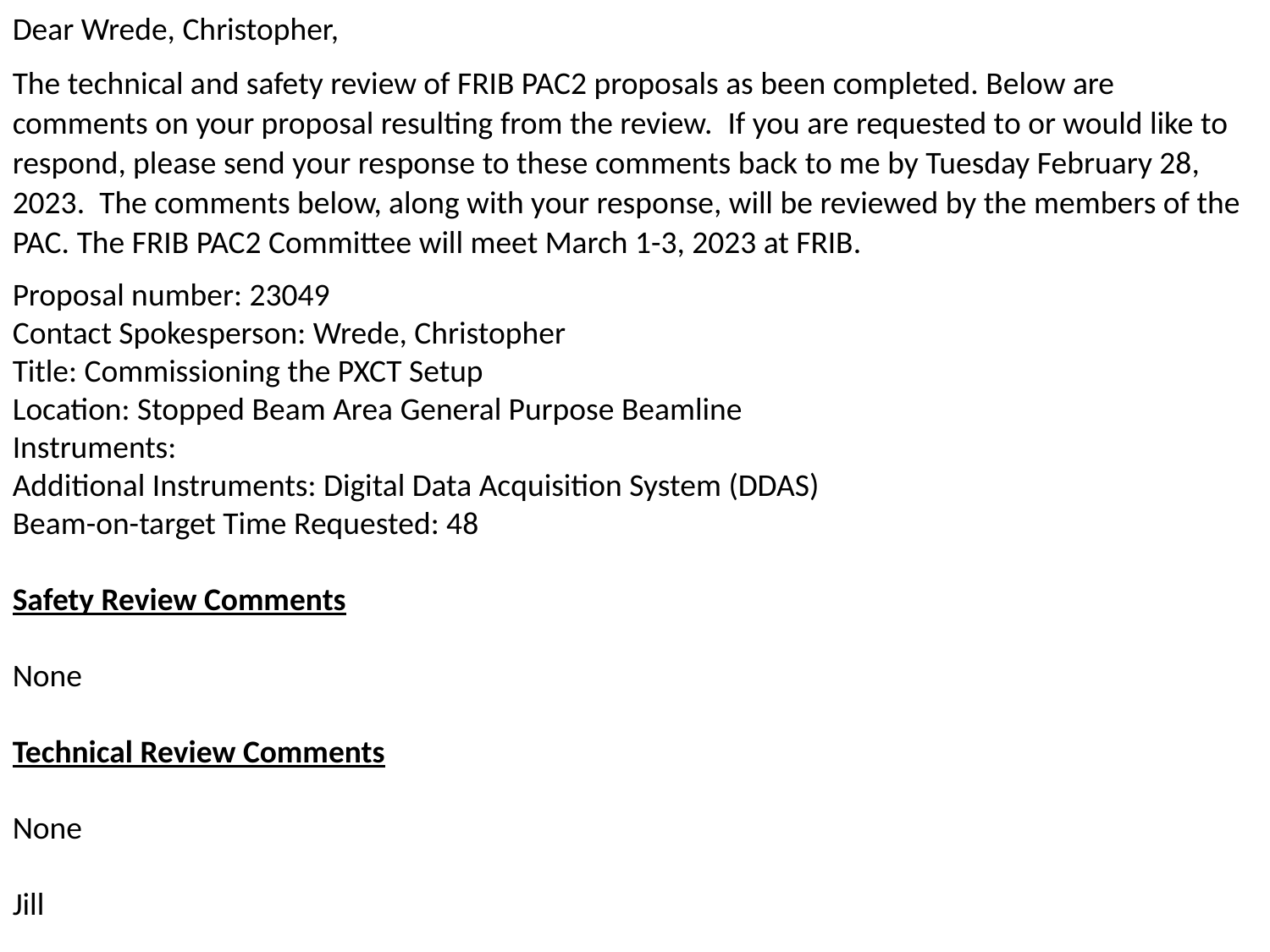

Dear Wrede, Christopher,
The technical and safety review of FRIB PAC2 proposals as been completed. Below are comments on your proposal resulting from the review.  If you are requested to or would like to respond, please send your response to these comments back to me by Tuesday February 28, 2023.  The comments below, along with your response, will be reviewed by the members of the PAC. The FRIB PAC2 Committee will meet March 1-3, 2023 at FRIB.
Proposal number: 23049
Contact Spokesperson: Wrede, Christopher
Title: Commissioning the PXCT Setup
Location: Stopped Beam Area General Purpose Beamline
Instruments:
Additional Instruments: Digital Data Acquisition System (DDAS)
Beam-on-target Time Requested: 48

Safety Review Comments

None

Technical Review Comments

None

Jill